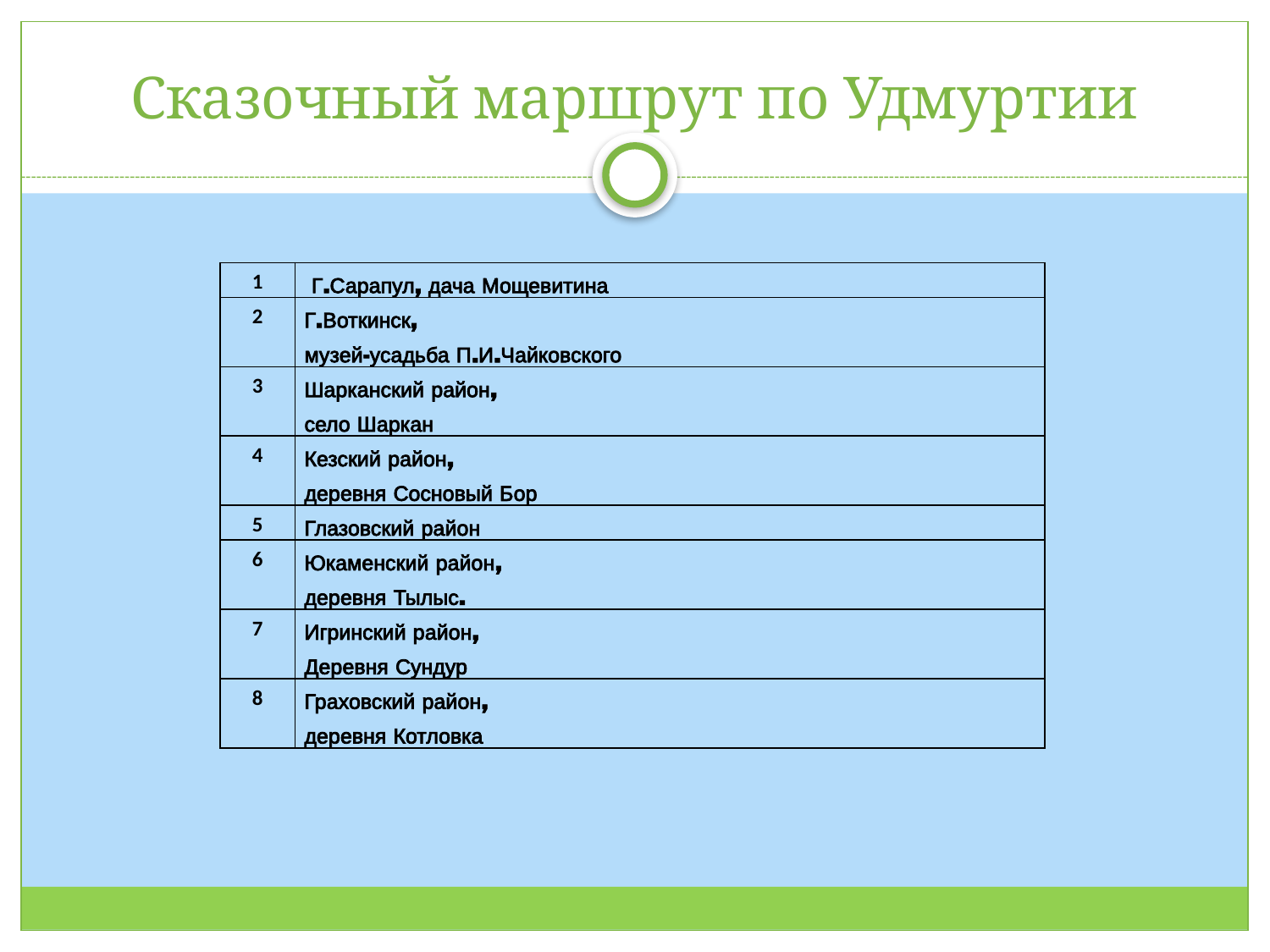

# Сказочный маршрут по Удмуртии
| 1 | Г.Сарапул, дача Мощевитина |
| --- | --- |
| 2 | Г.Воткинск, музей-усадьба П.И.Чайковского |
| 3 | Шарканский район, село Шаркан |
| 4 | Кезский район, деревня Сосновый Бор |
| 5 | Глазовский район |
| 6 | Юкаменский район, деревня Тылыс. |
| 7 | Игринский район, Деревня Сундур |
| 8 | Граховский район, деревня Котловка |